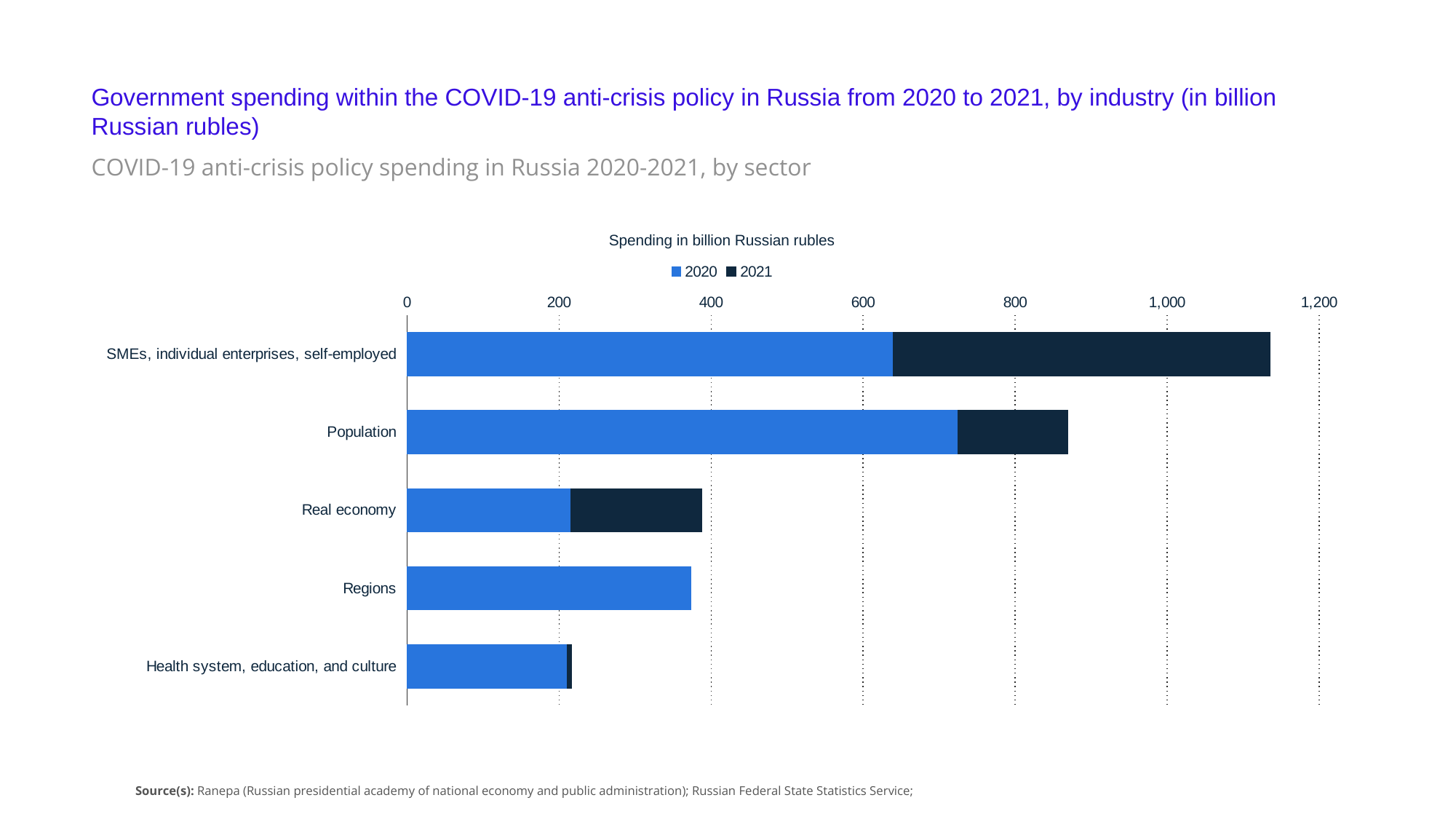

Government spending within the COVID-19 anti-crisis policy in Russia from 2020 to 2021, by industry (in billion Russian rubles)
COVID-19 anti-crisis policy spending in Russia 2020-2021, by sector
Spending in billion Russian rubles

### Chart

| Category | 2020 | 2021 |
|---|---|---|
| SMEs, individual enterprises, self-employed | 639.2 | 495.9 |
| Population | 724.7 | 144.5 |
| Real economy | 215.3 | 172.6 |
| Regions | 373.5 | 0.0 |
| Health system, education, and culture | 211.0 | 5.0 |
Source(s): Ranepa (Russian presidential academy of national economy and public administration); Russian Federal State Statistics Service;